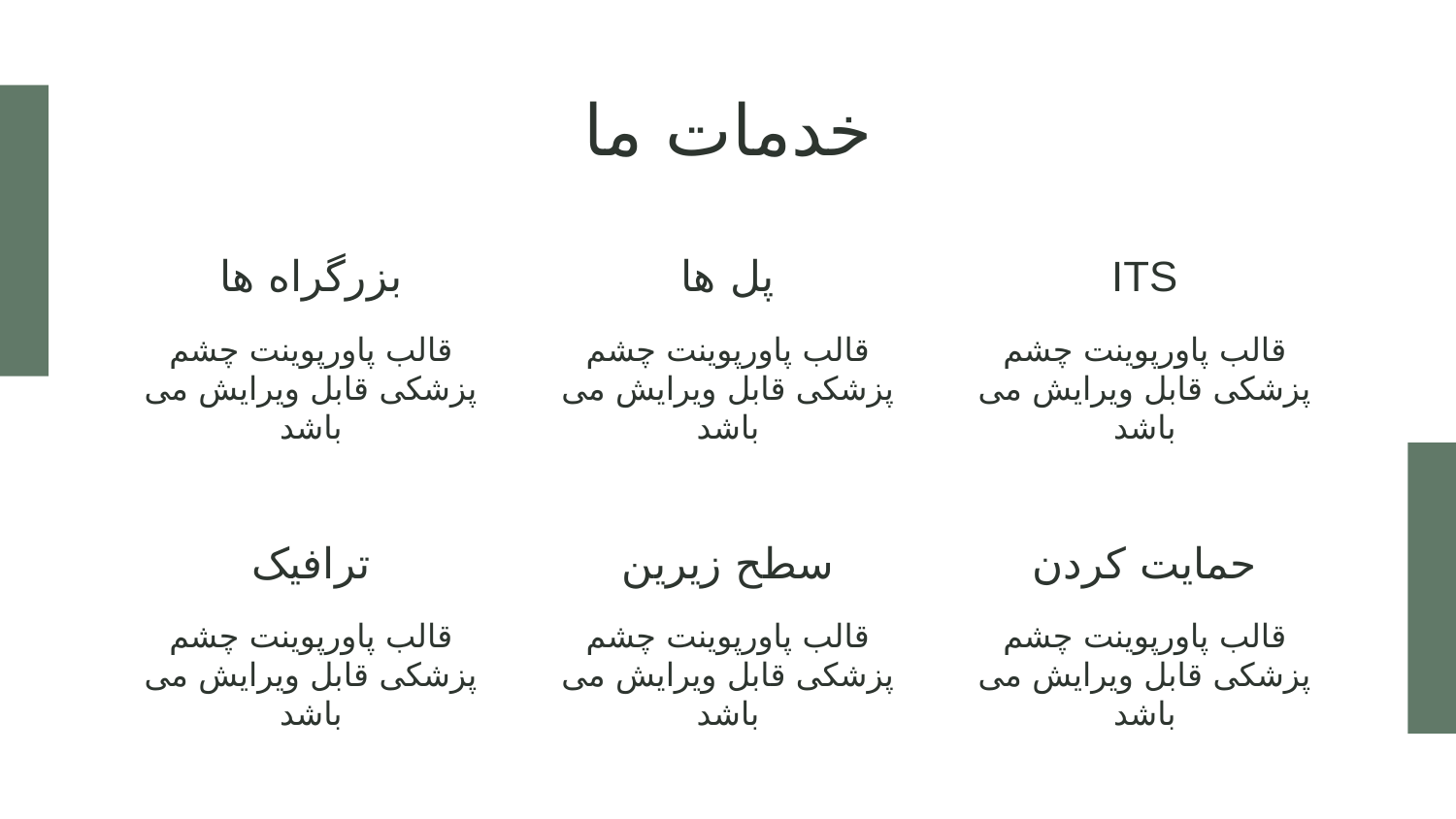

# خدمات ما
بزرگراه ها
پل ها
ITS
قالب پاورپوینت چشم پزشکی قابل ویرایش می باشد
قالب پاورپوینت چشم پزشکی قابل ویرایش می باشد
قالب پاورپوینت چشم پزشکی قابل ویرایش می باشد
ترافیک
سطح زیرین
حمایت کردن
قالب پاورپوینت چشم پزشکی قابل ویرایش می باشد
قالب پاورپوینت چشم پزشکی قابل ویرایش می باشد
قالب پاورپوینت چشم پزشکی قابل ویرایش می باشد